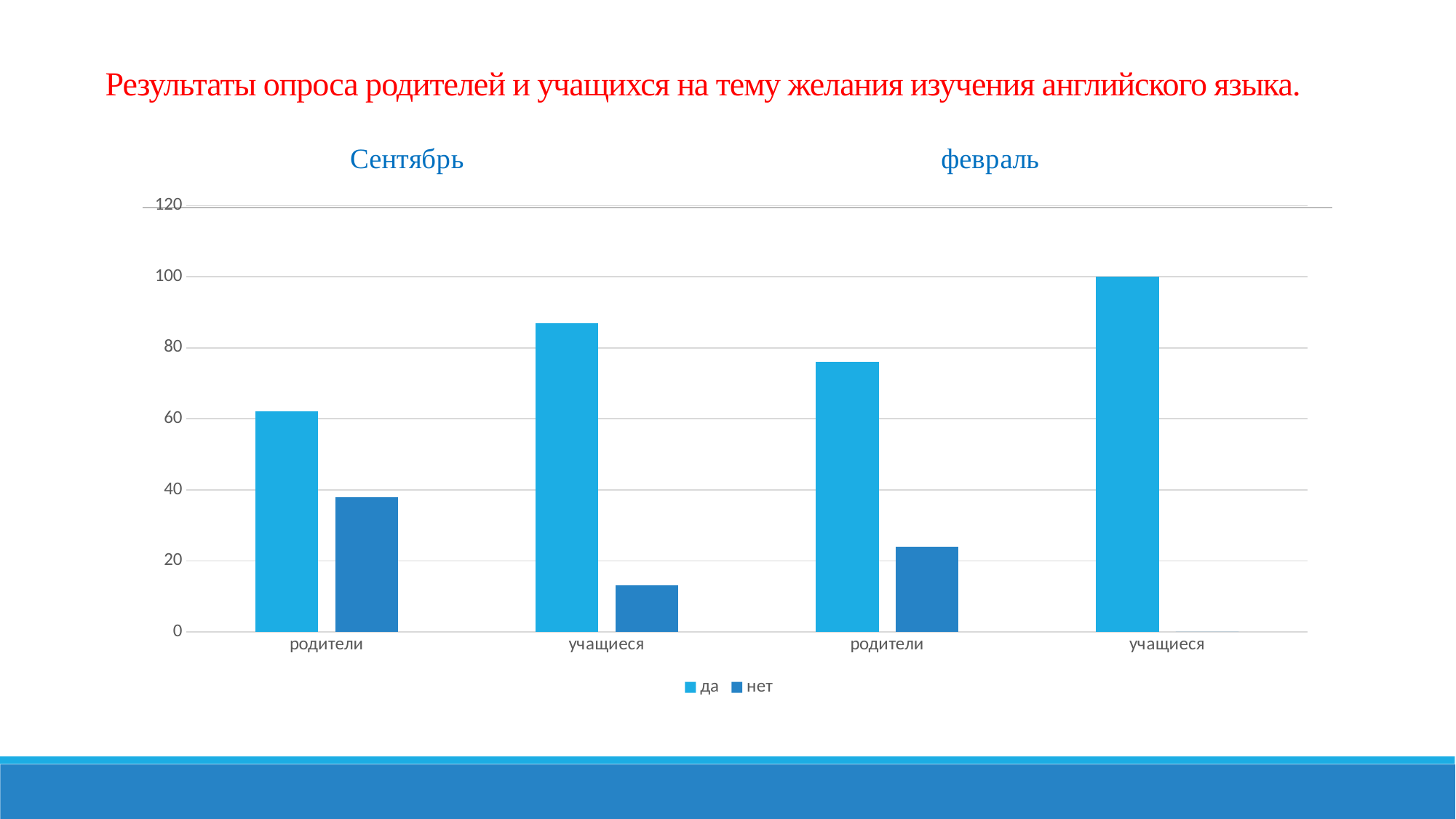

# Результаты опроса родителей и учащихся на тему желания изучения английского языка.

### Chart: Сентябрь                                                                      февраль

| Category | да | нет  |
|---|---|---|
| родители | 62.0 | 38.0 |
| учащиеся | 87.0 | 13.0 |
| родители | 76.0 | 24.0 |
| учащиеся | 100.0 | 0.0 |